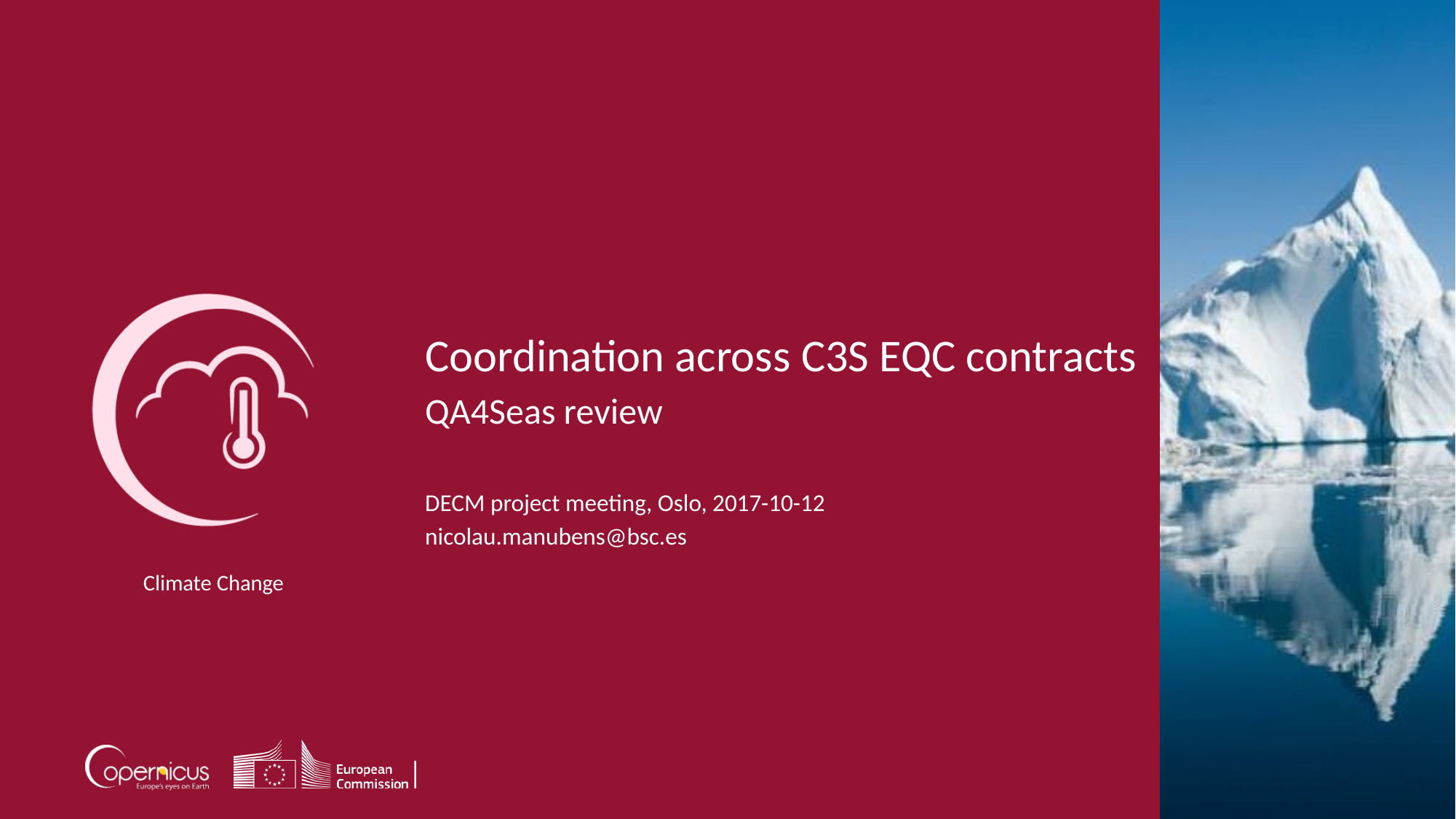

Coordination across C3S EQC contracts
QA4Seas review

DECM project meeting, Oslo, 2017-10-12
nicolau.manubens@bsc.es